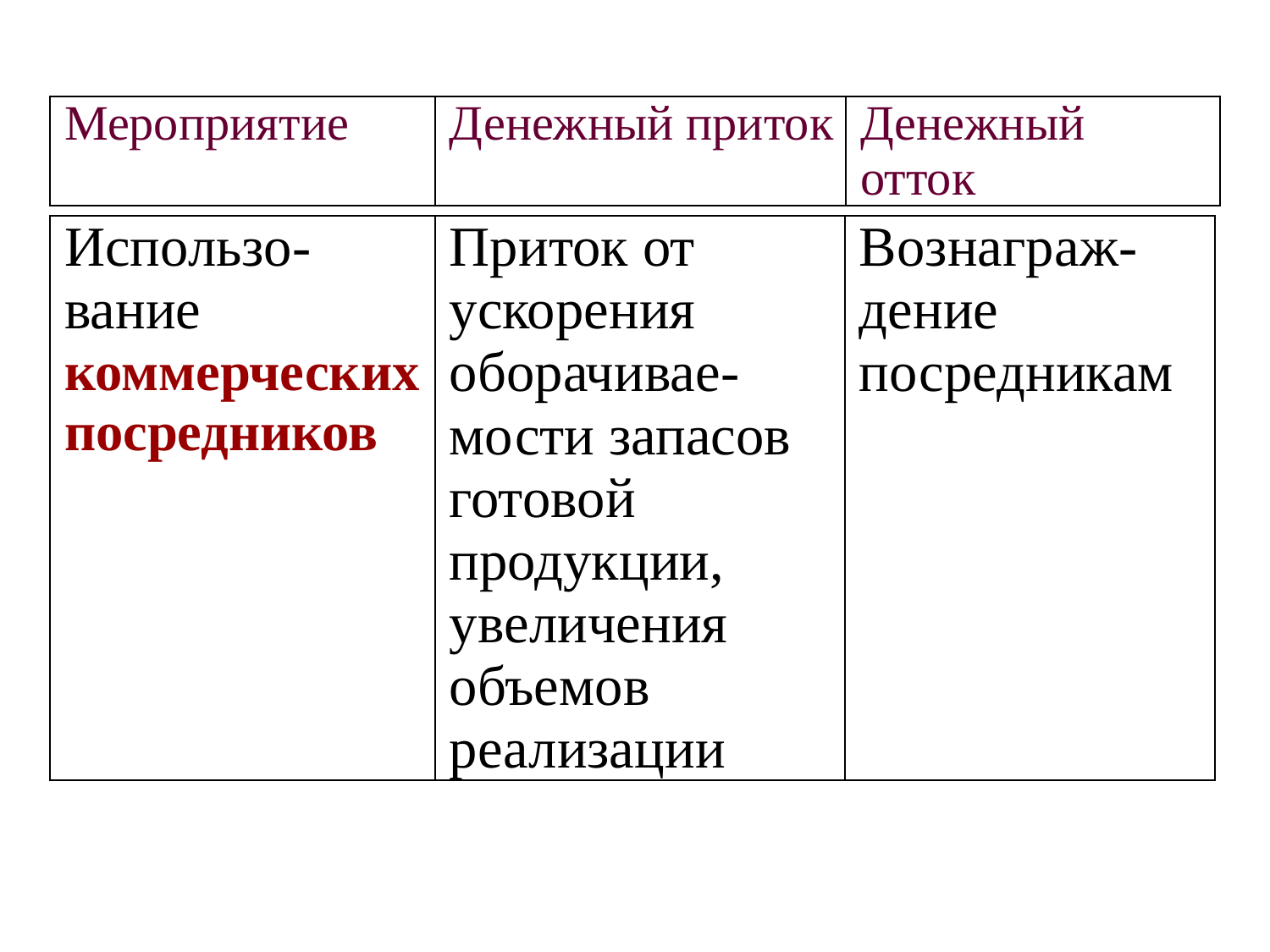

| Мероприятие | Денежный приток | Денежный отток |
| --- | --- | --- |
| Использо-вание коммерческих посредников | Приток от ускорения оборачивае-мости запасов готовой продукции, увеличения объемов реализации | Вознаграж-дение посредникам |
| --- | --- | --- |